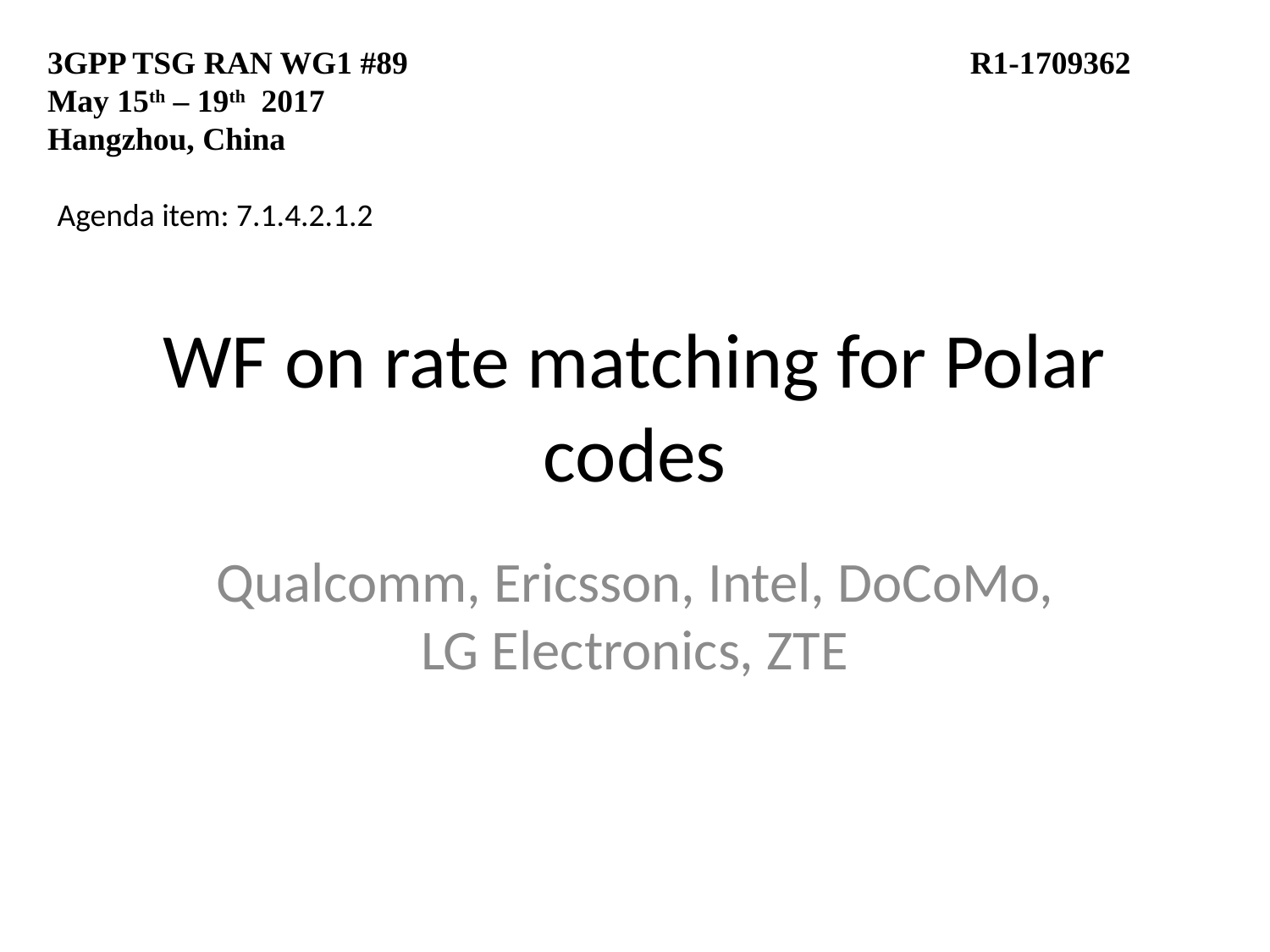

3GPP TSG RAN WG1 #89   			                    R1-1709362
May 15th – 19th  2017
Hangzhou, China

Agenda item: 7.1.4.2.1.2
# WF on rate matching for Polar codes
Qualcomm, Ericsson, Intel, DoCoMo, LG Electronics, ZTE